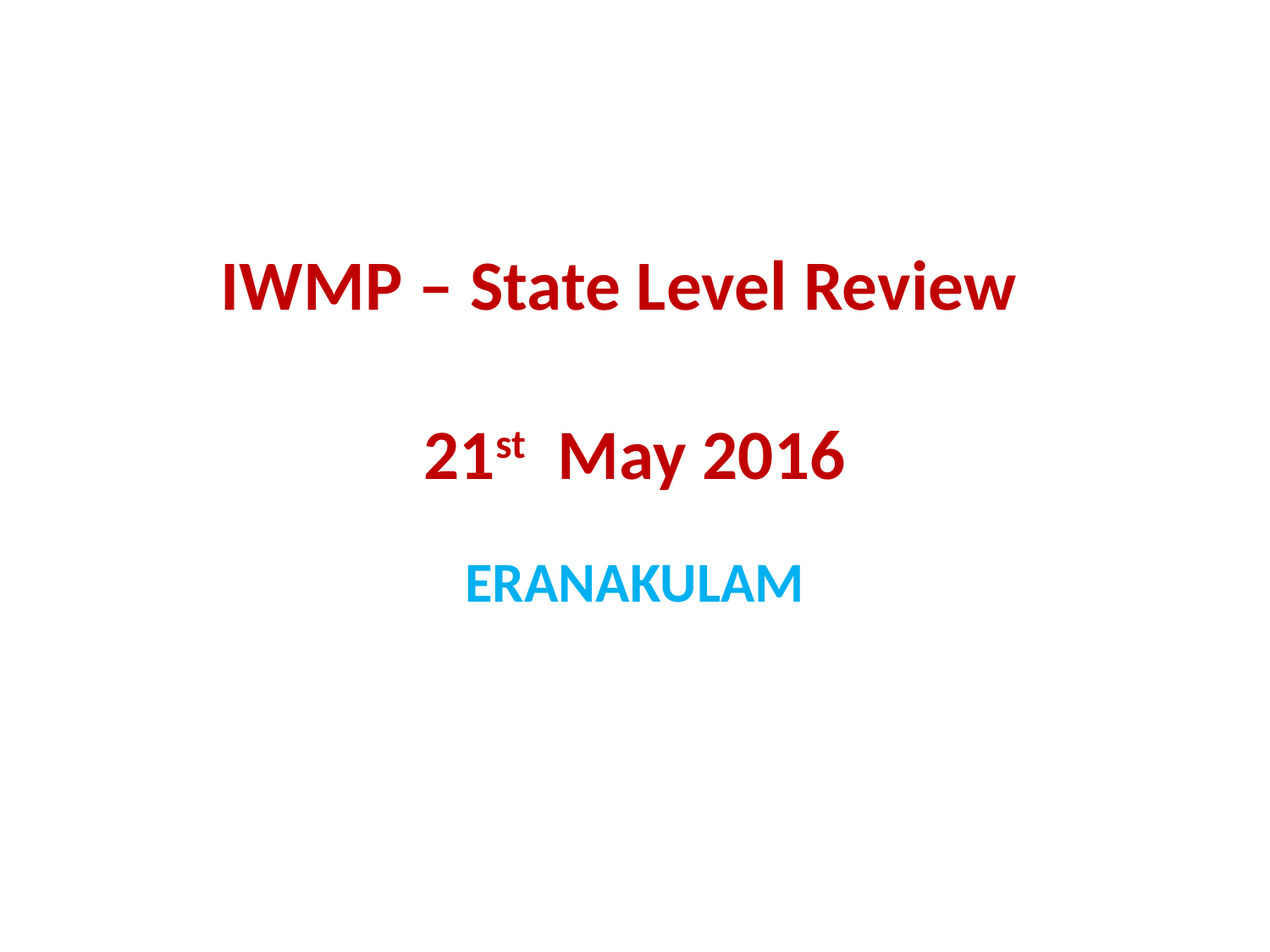

# IWMP – State Level Review 21st  May 2016
ERANAKULAM